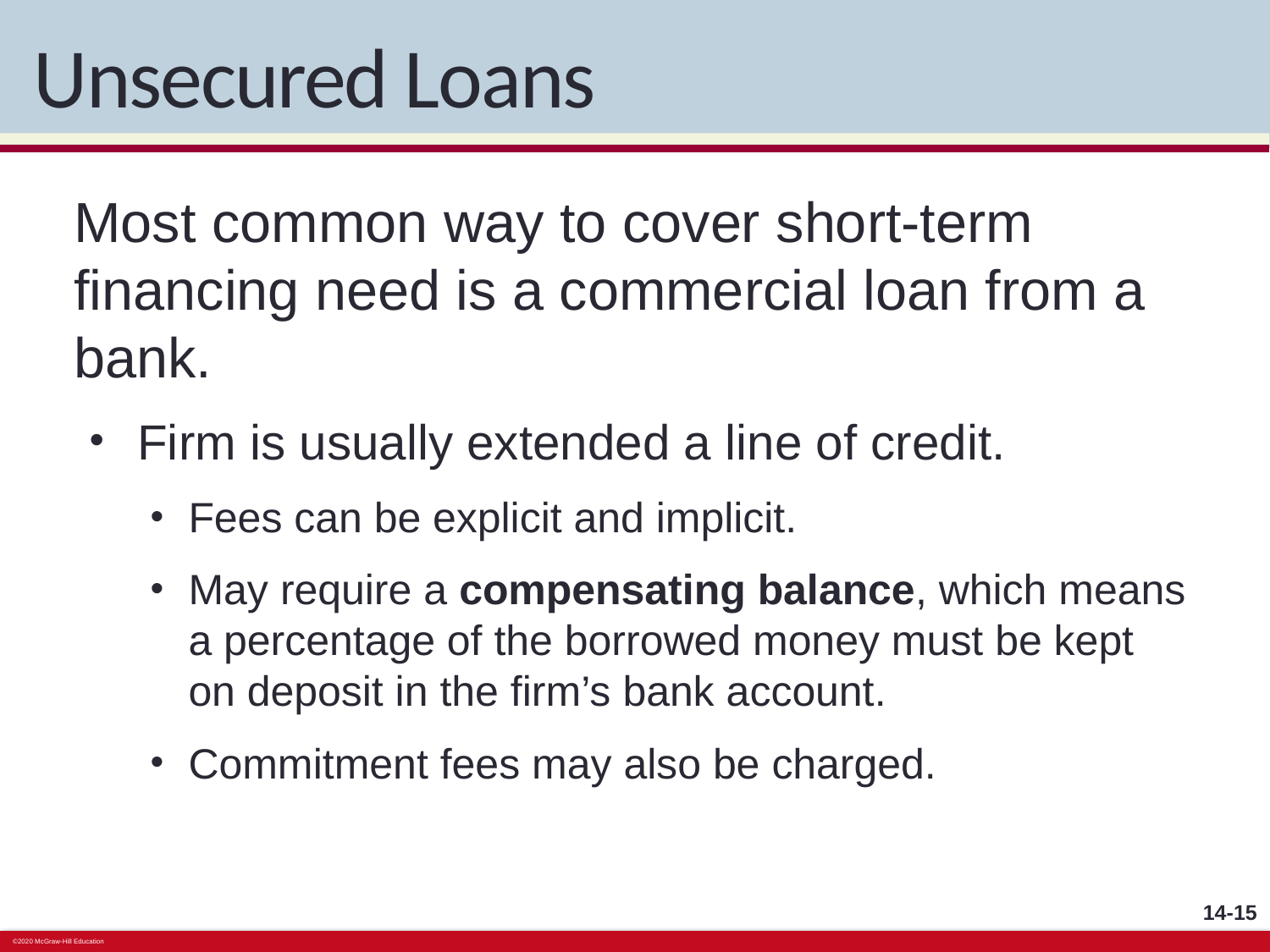

# Unsecured Loans
Most common way to cover short-term financing need is a commercial loan from a bank.
Firm is usually extended a line of credit.
Fees can be explicit and implicit.
May require a compensating balance, which means a percentage of the borrowed money must be kept on deposit in the firm’s bank account.
Commitment fees may also be charged.